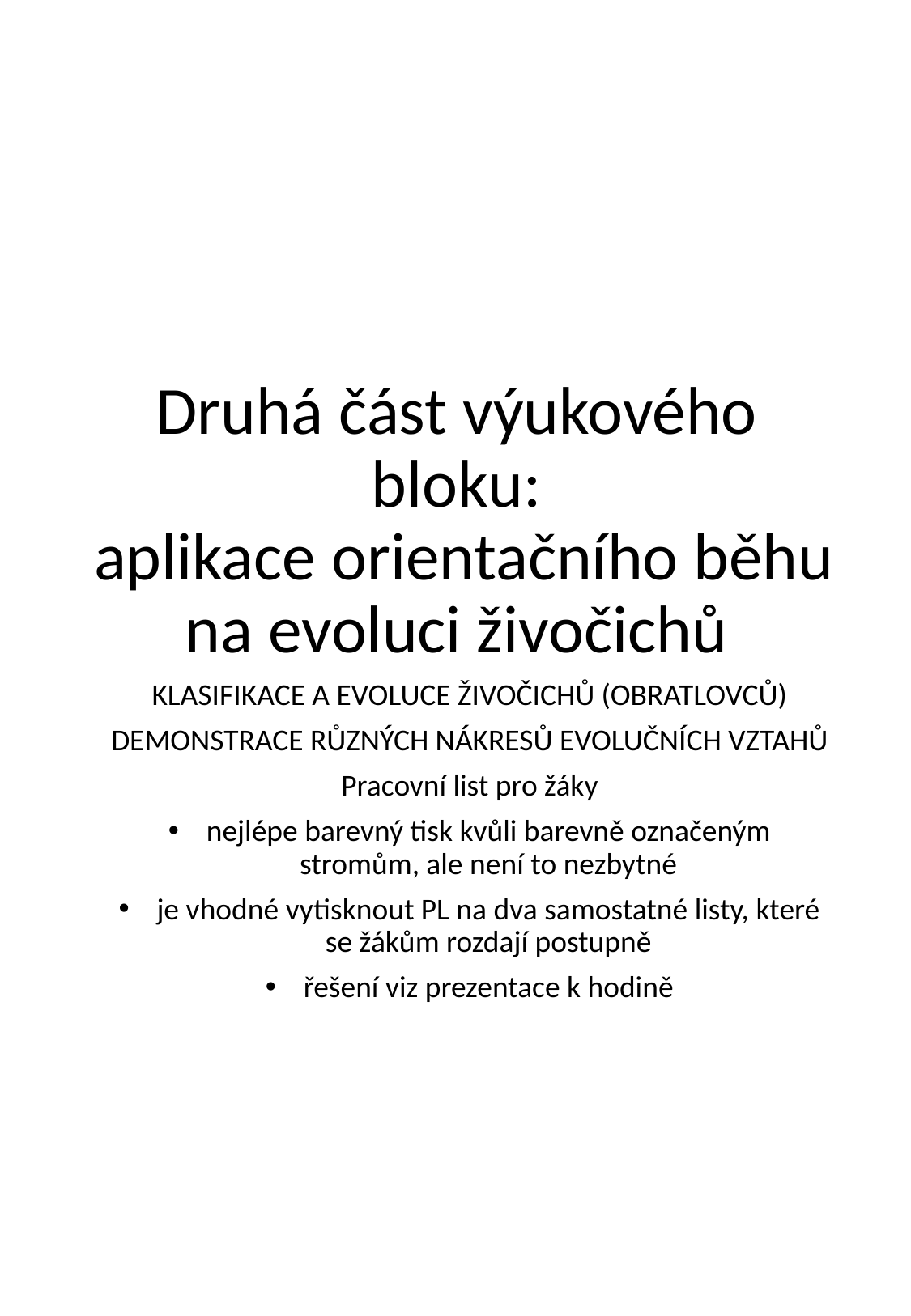

# Druhá část výukového bloku: aplikace orientačního běhu na evoluci živočichů
KLASIFIKACE A EVOLUCE ŽIVOČICHŮ (OBRATLOVCŮ)
DEMONSTRACE RŮZNÝCH NÁKRESŮ EVOLUČNÍCH VZTAHŮ
Pracovní list pro žáky
nejlépe barevný tisk kvůli barevně označeným stromům, ale není to nezbytné
je vhodné vytisknout PL na dva samostatné listy, které se žákům rozdají postupně
řešení viz prezentace k hodině